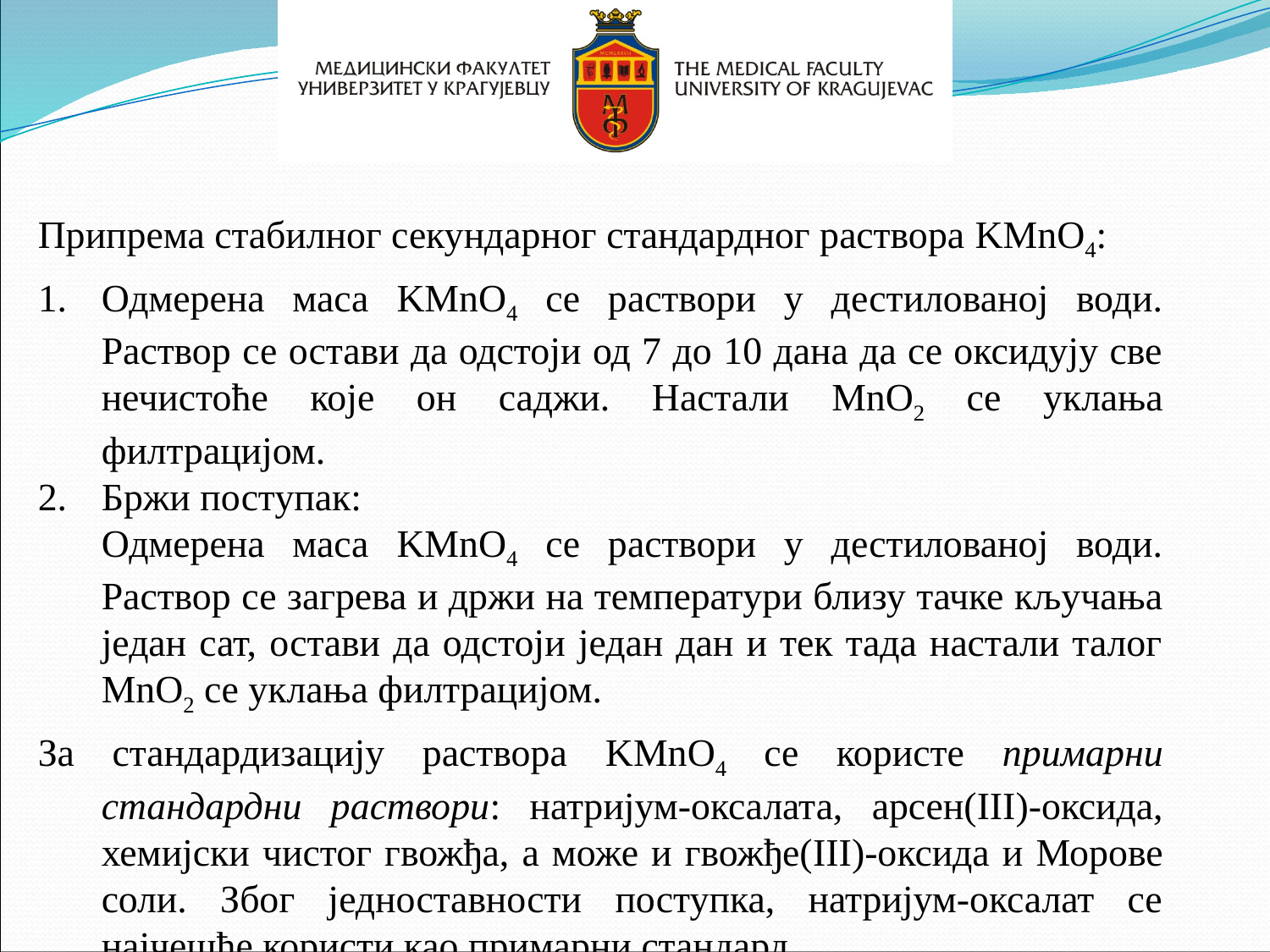

Припрема стабилног секундарног стандардног раствора KMnО4:
Одмерена маса KMnО4 се раствори у дестилованој води. Раствор се остави да одстоји од 7 до 10 дана да се оксидују све нечистоће које он саджи. Настали MnO2 се уклања филтрацијом.
Бржи поступак:
	Одмерена маса KMnО4 се раствори у дестилованој води. Раствор се загрева и држи на температури близу тачке кључања један сат, остави да одстоји један дан и тек тада настали талог MnO2 се уклања филтрацијом.
За стандардизацију раствора KMnО4 се користе примарни стандардни раствори: натријум-оксалатa, арсен(III)-оксида, хемијски чистог гвожђа, а може и гвожђе(III)-оксида и Морове соли. Због једноставности поступка, натријум-оксалат се најчешће користи као примарни стандард.